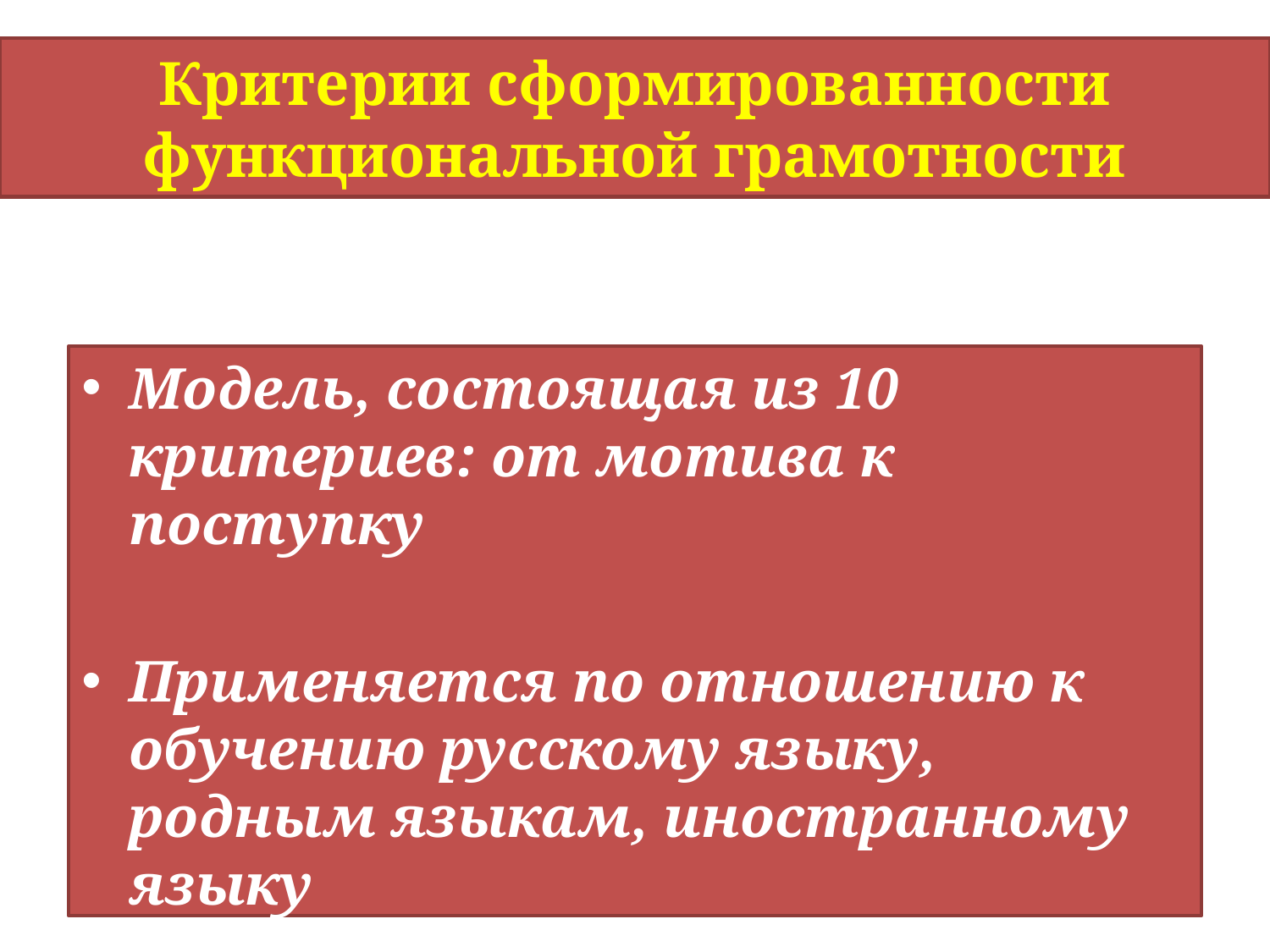

# Критерии сформированности функциональной грамотности
Модель, состоящая из 10 критериев: от мотива к поступку

Применяется по отношению к обучению русскому языку, родным языкам, иностранному языку